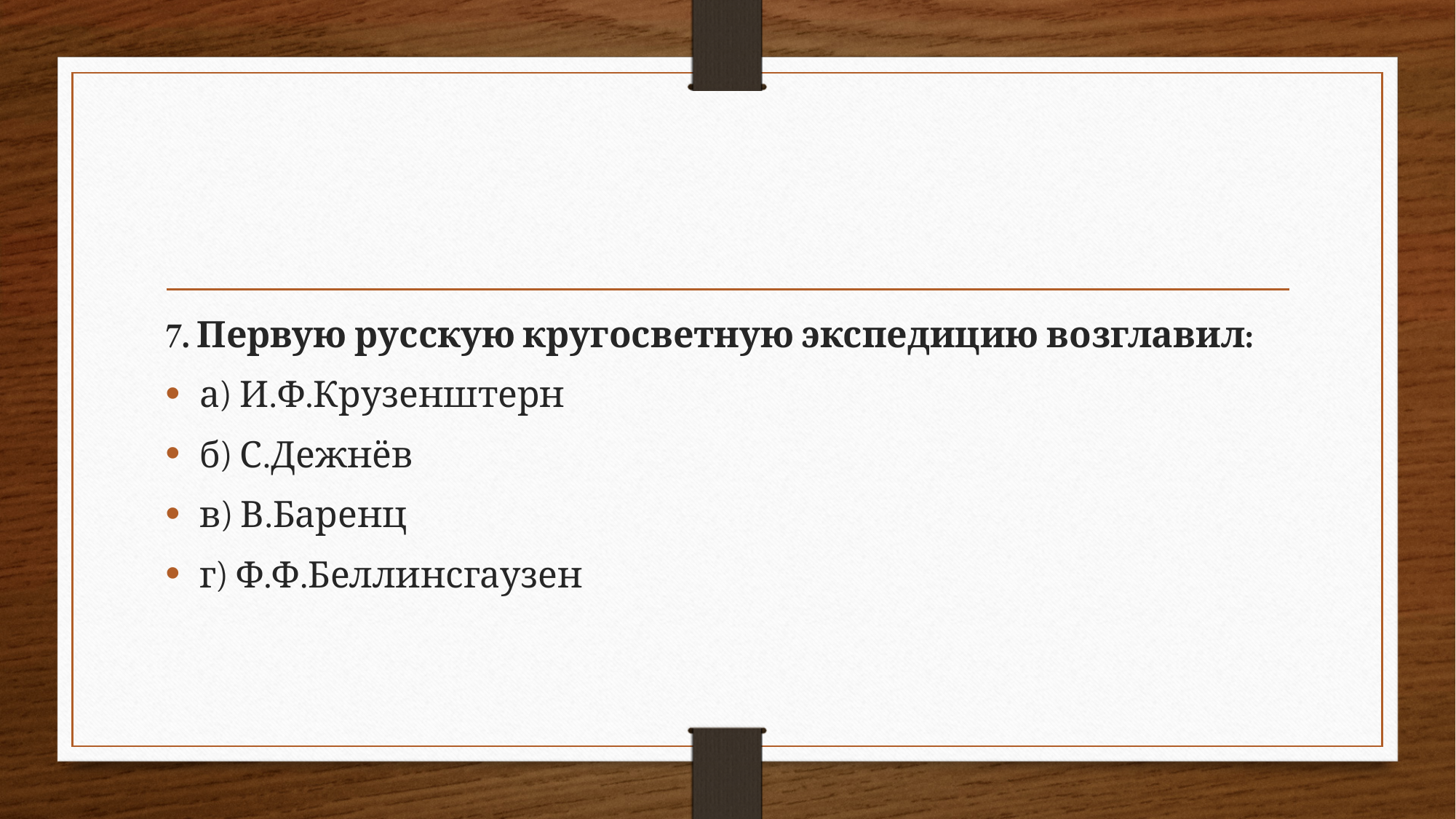

#
7. Первую русскую кругосветную экспедицию возглавил:
а) И.Ф.Крузенштерн
б) С.Дежнёв
в) В.Баренц
г) Ф.Ф.Беллинсгаузен